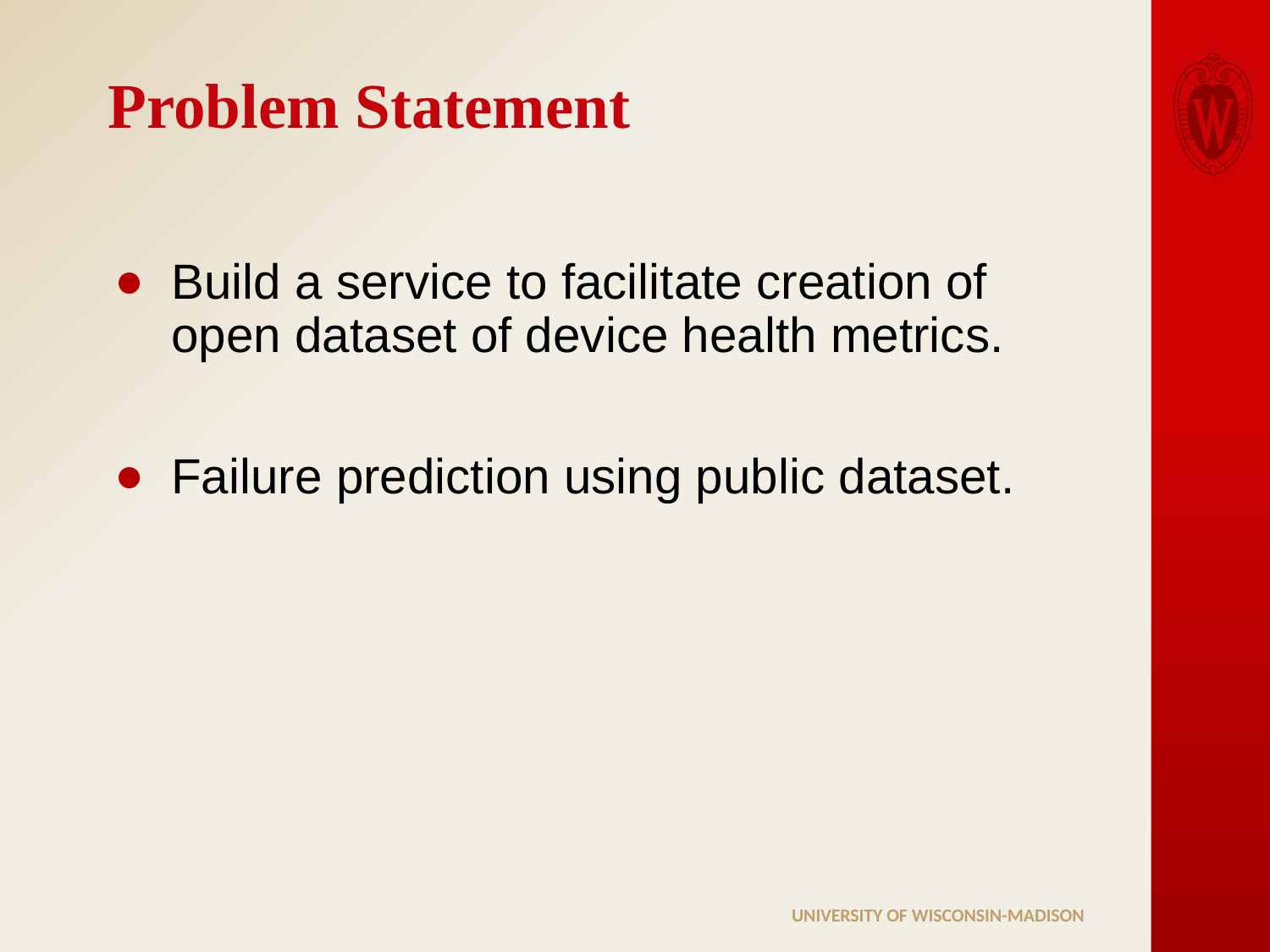

# Problem Statement
Build a service to facilitate creation of open dataset of device health metrics.

Failure prediction using public dataset.